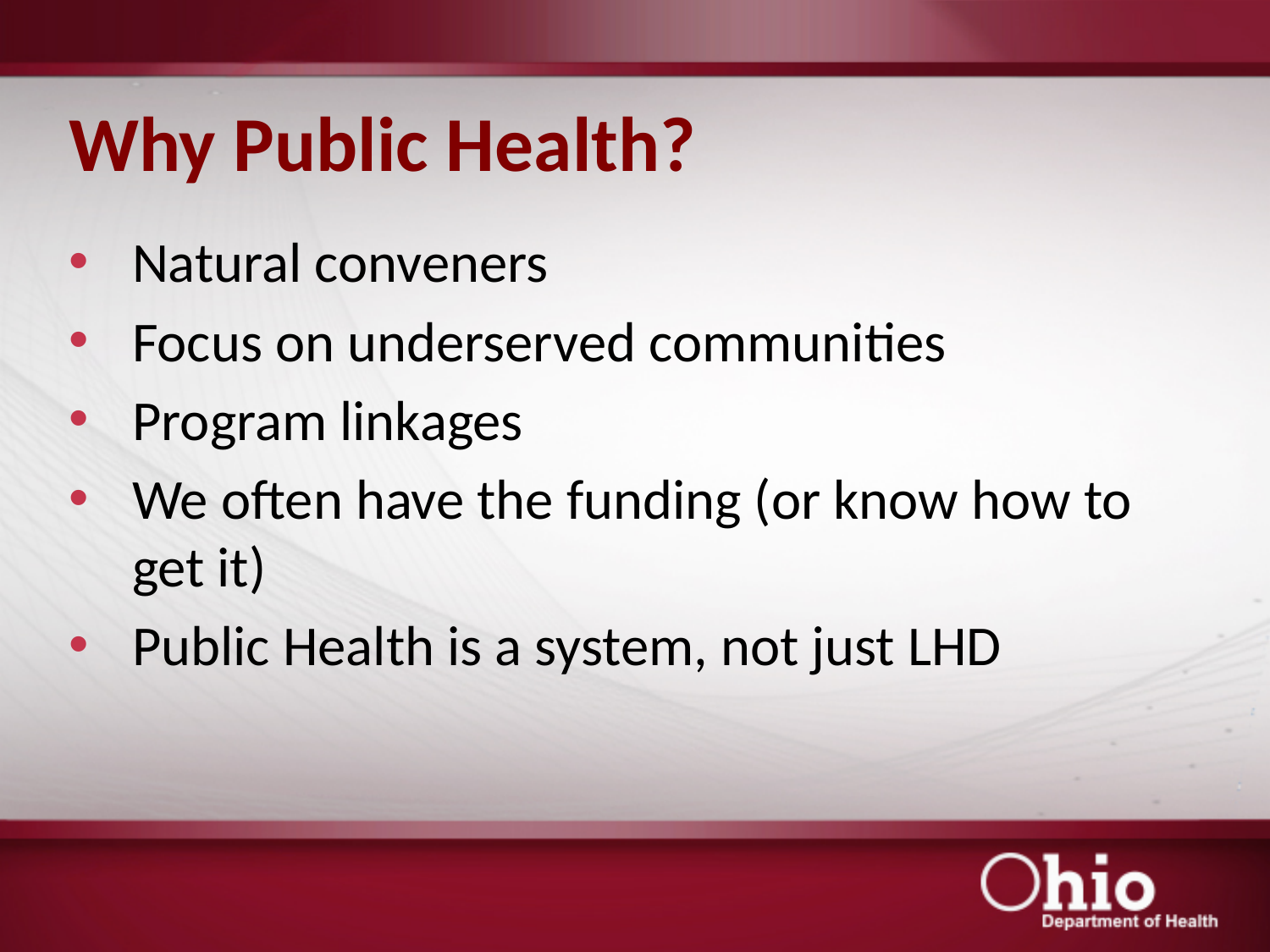

# Why Public Health?
Natural conveners
Focus on underserved communities
Program linkages
We often have the funding (or know how to get it)
Public Health is a system, not just LHD